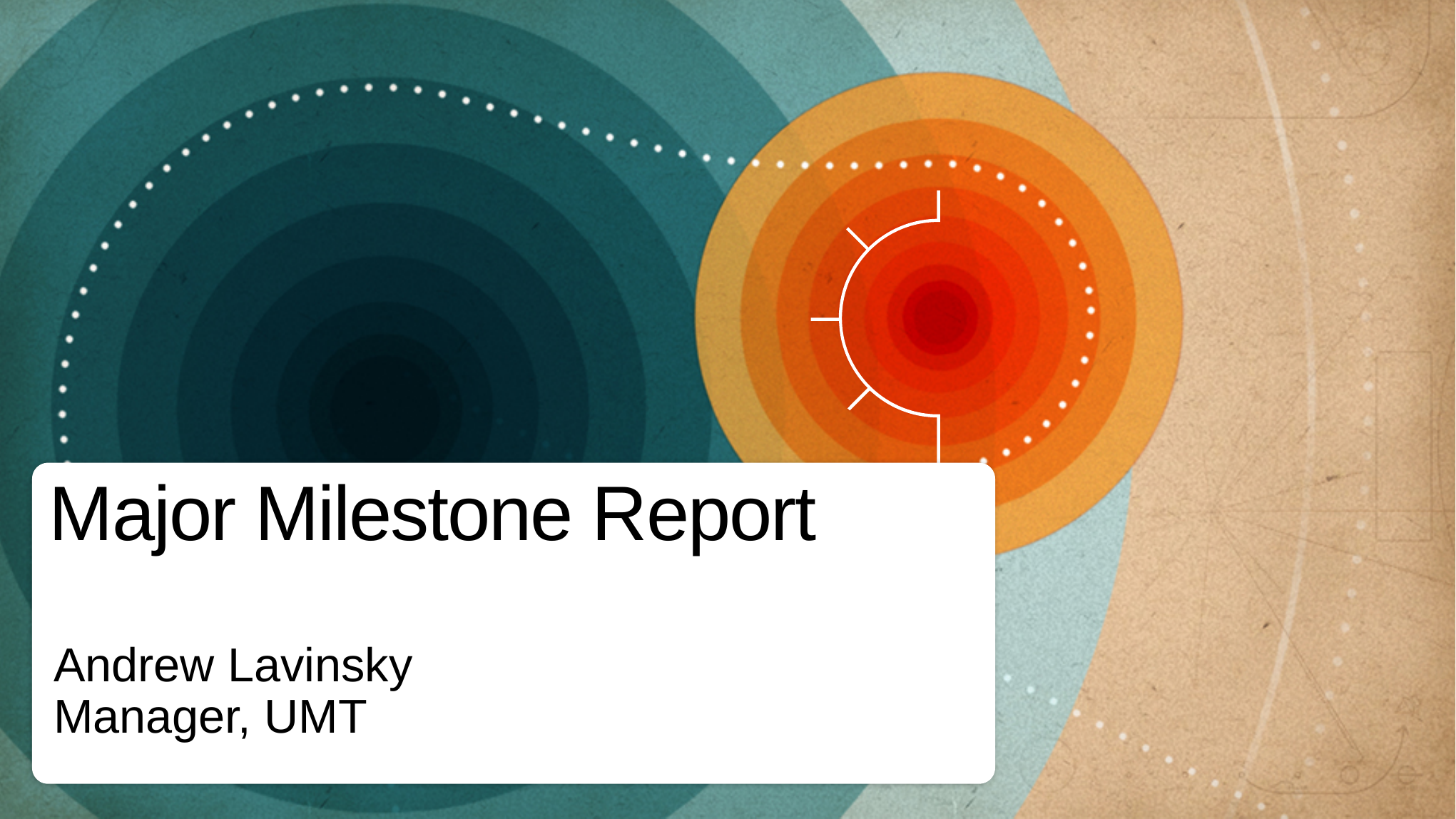

# Major Milestone Report
Andrew Lavinsky
Manager, UMT